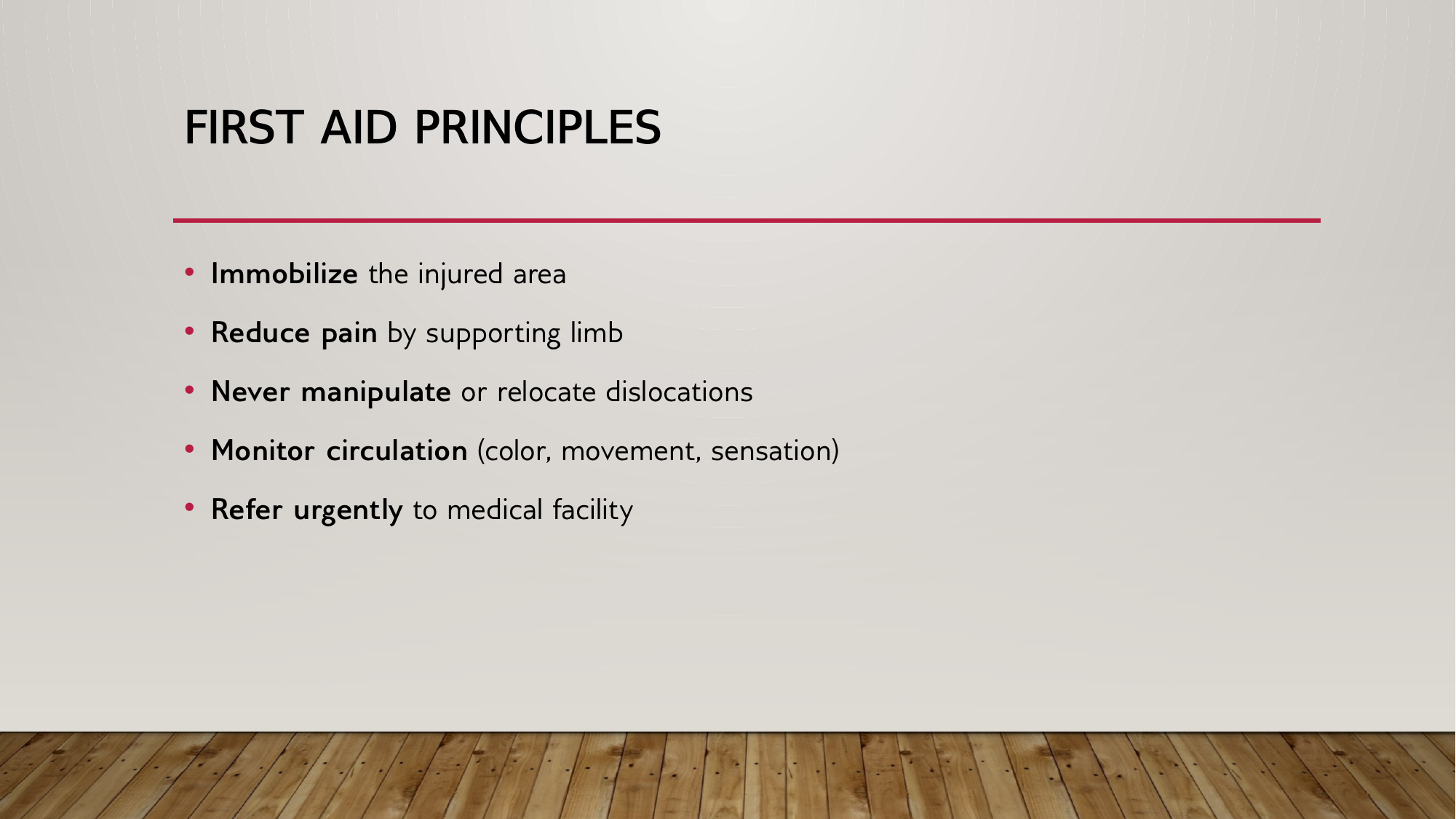

# First Aid Principles
Immobilize the injured area
Reduce pain by supporting limb
Never manipulate or relocate dislocations
Monitor circulation (color, movement, sensation)
Refer urgently to medical facility